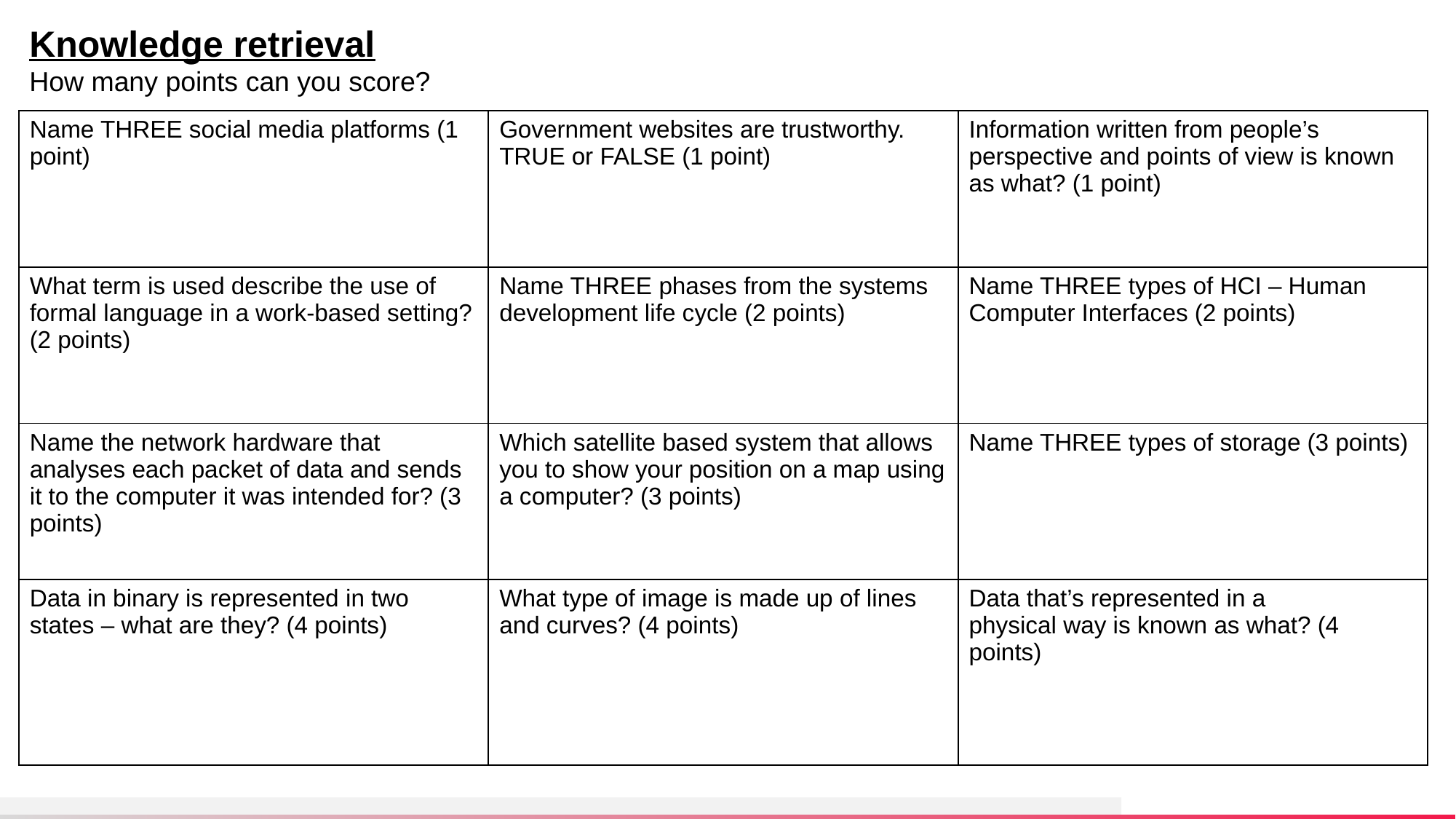

Knowledge retrieval
How many points can you score?
| Name THREE social media platforms (1 point) | Government websites are trustworthy. TRUE or FALSE (1 point) | Information written from people’s perspective and points of view is known as what? (1 point) |
| --- | --- | --- |
| What term is used describe the use of formal language in a work-based setting? (2 points) | Name THREE phases from the systems development life cycle (2 points) | Name THREE types of HCI – Human Computer Interfaces (2 points) |
| Name the network hardware that analyses each packet of data and sends it to the computer it was intended for? (3 points) | Which satellite based system that allows you to show your position on a map using a computer? (3 points) | Name THREE types of storage (3 points) |
| Data in binary is represented in two states – what are they? (4 points) | What type of image is made up of lines and curves? (4 points) | Data that’s represented in a physical way is known as what? (4 points) |